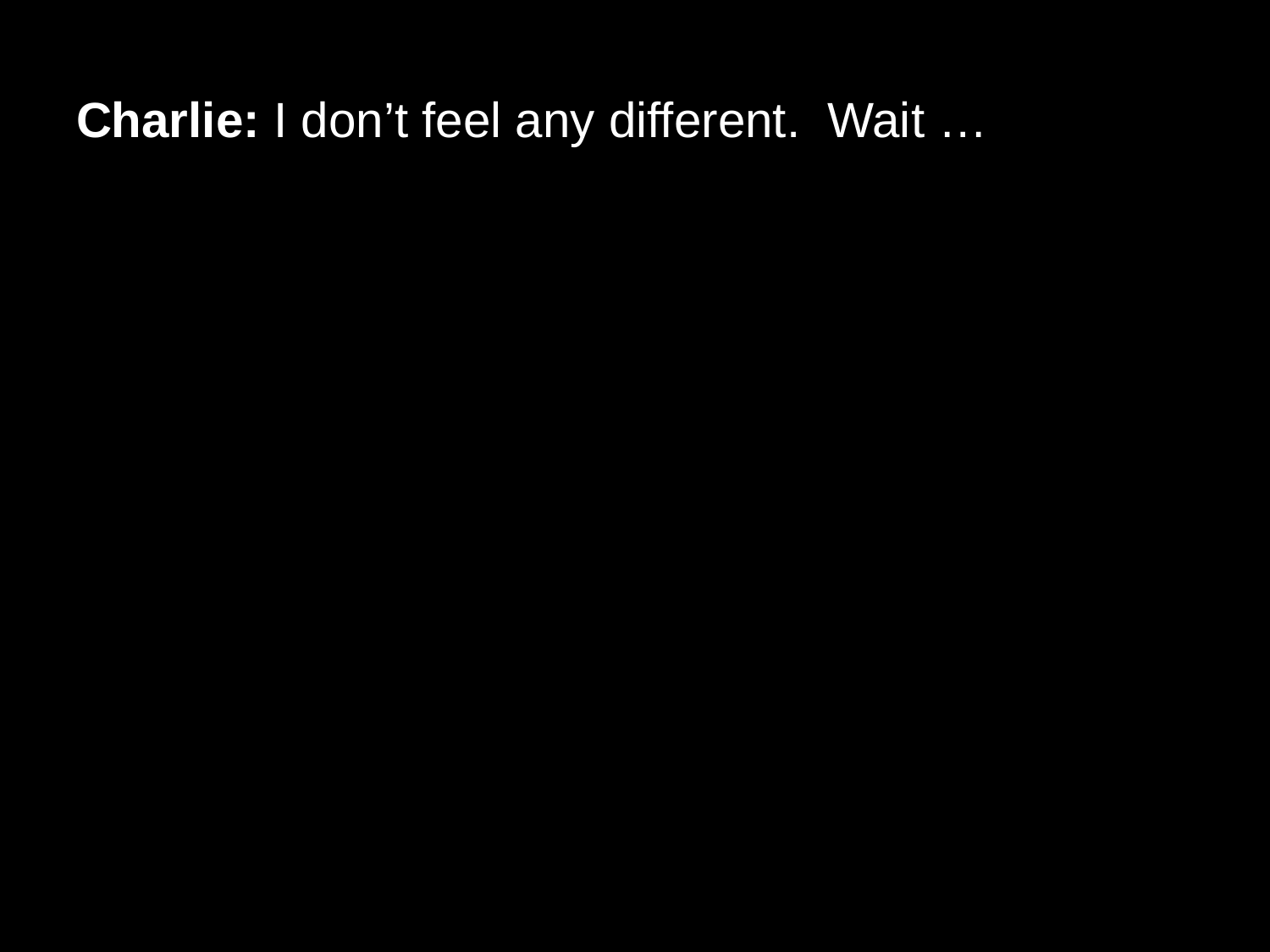

# Charlie: I don’t feel any different.  Wait …